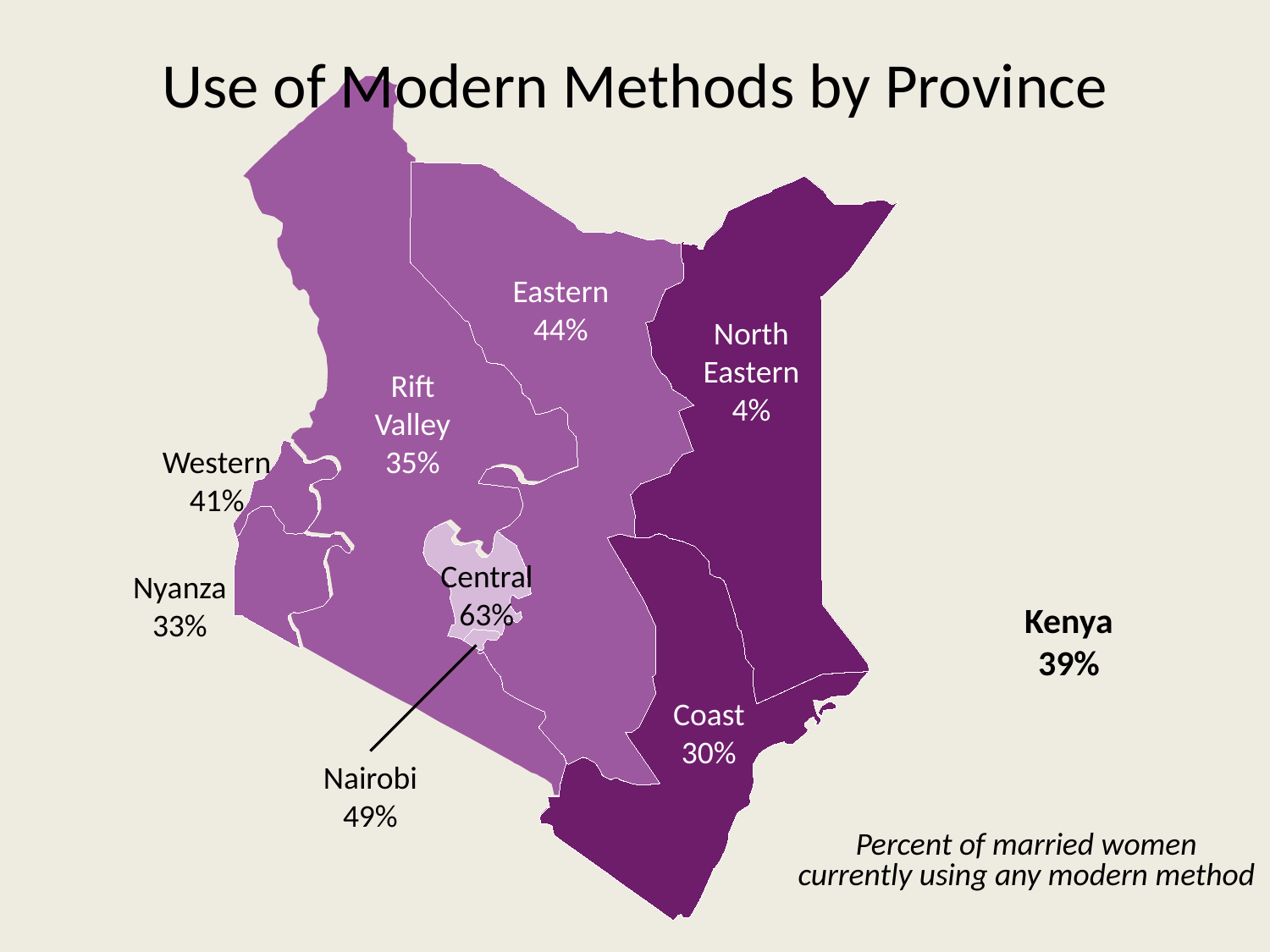

Use of Modern Methods by Province

Eastern
44%
North Eastern
4%
Rift Valley
35%
Western
41%
Central
63%
Nyanza
33%
Kenya
39%
Coast
30%
Nairobi
49%
Percent of married women currently using any modern method